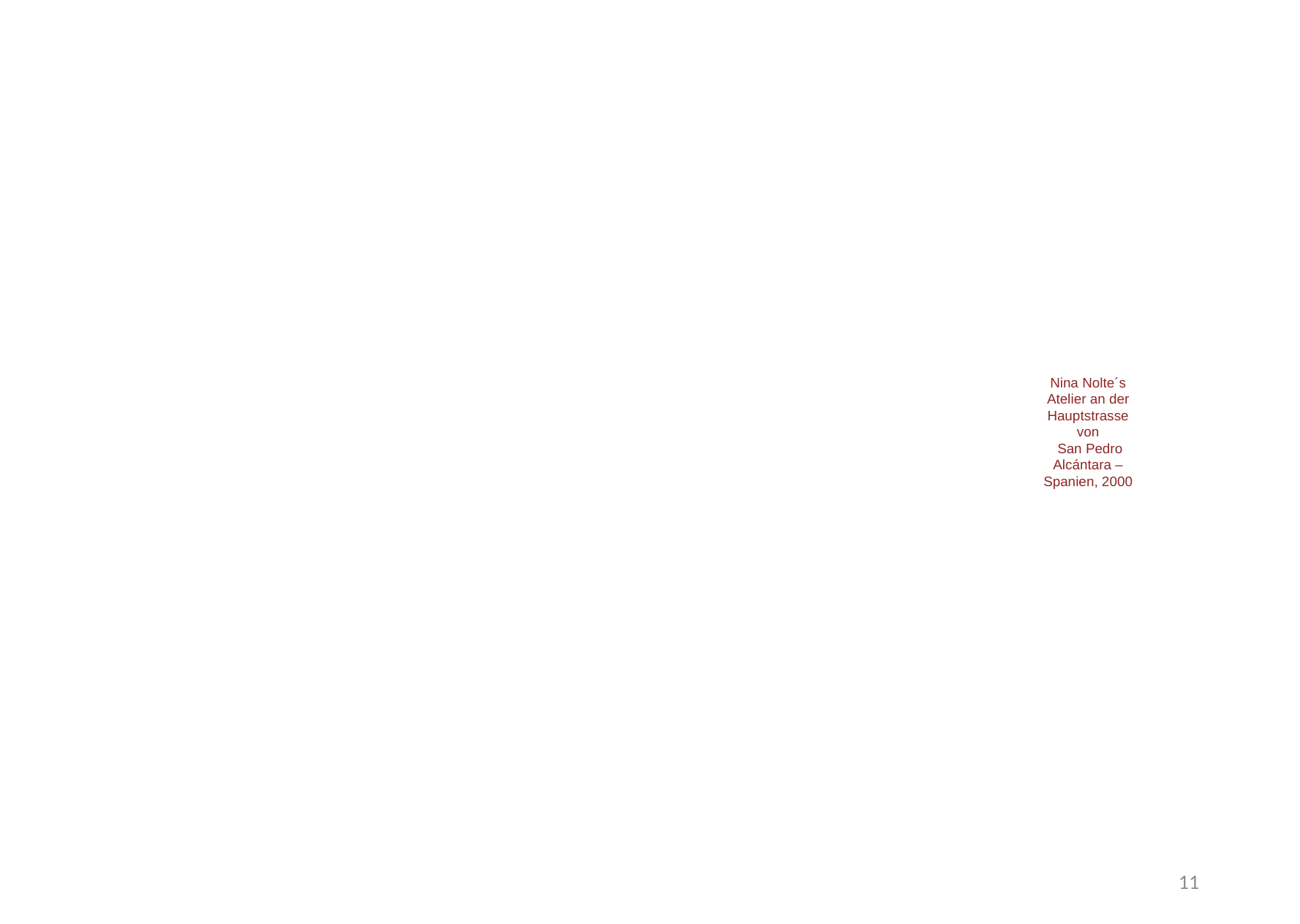

Nina Nolte´s Atelier an der Hauptstrasse von
 San Pedro Alcántara – Spanien, 2000
11